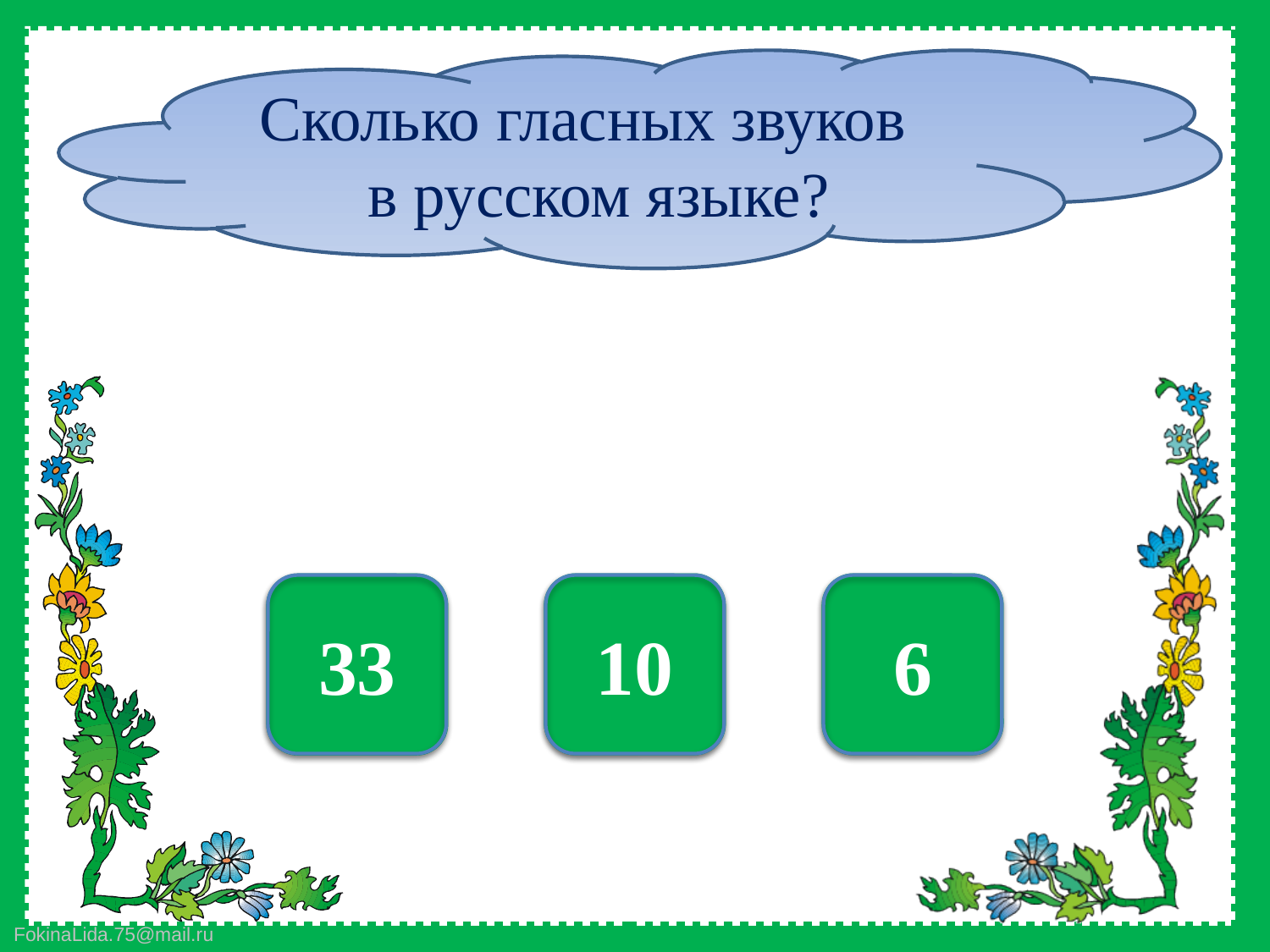

Сколько гласных звуков
в русском языке?
нет
нет

10

да
6

33